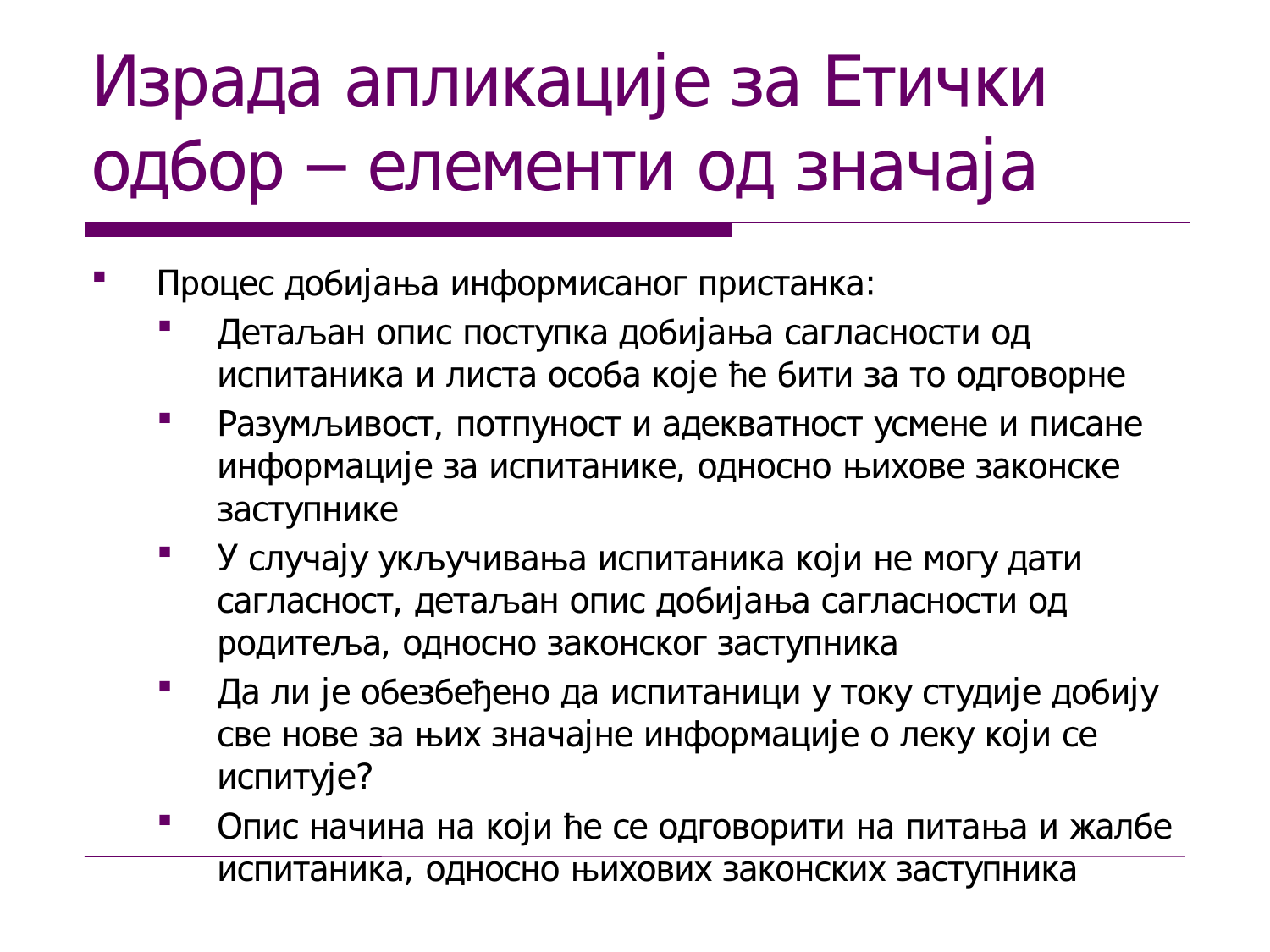

# Израда апликације за Етички одбор – елементи од значаја
Процес добијања информисаног пристанка:
Детаљан опис поступка добијања сагласности од испитаника и листа особа које ће бити за то одговорне
Разумљивост, потпуност и адекватност усмене и писане информације за испитанике, односно њихове законске заступнике
У случају укључивања испитаника који не могу дати сагласност, детаљан опис добијања сагласности од родитеља, односно законског заступника
Да ли је обезбеђено да испитаници у току студије добију све нове за њих значајне информације о леку који се испитује?
Опис начина на који ће се одговорити на питања и жалбе испитаника, односно њихових законских заступника